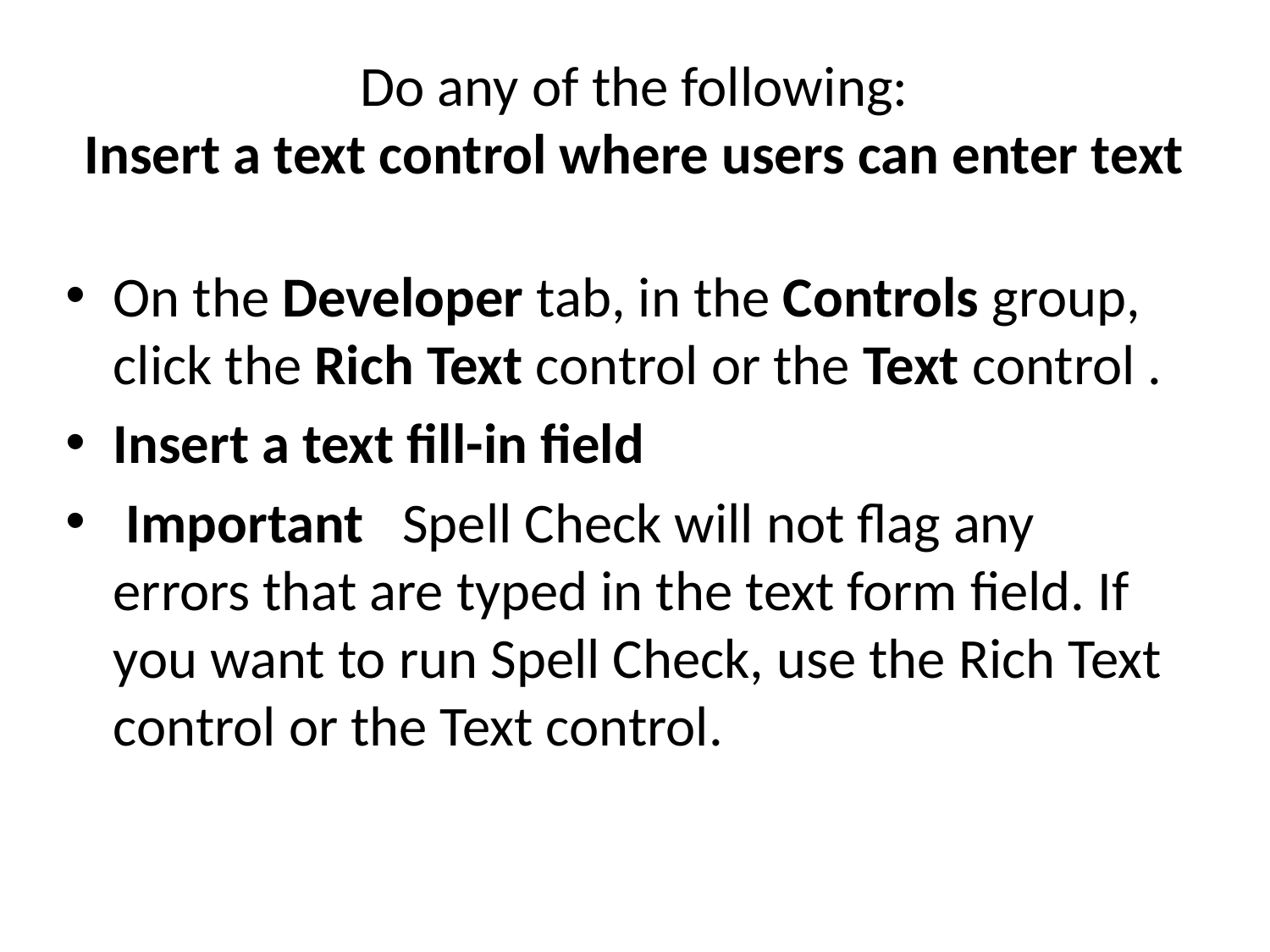

# Do any of the following: Insert a text control where users can enter text
On the Developer tab, in the Controls group, click the Rich Text control or the Text control .
Insert a text fill-in field
 Important   Spell Check will not flag any errors that are typed in the text form field. If you want to run Spell Check, use the Rich Text control or the Text control.